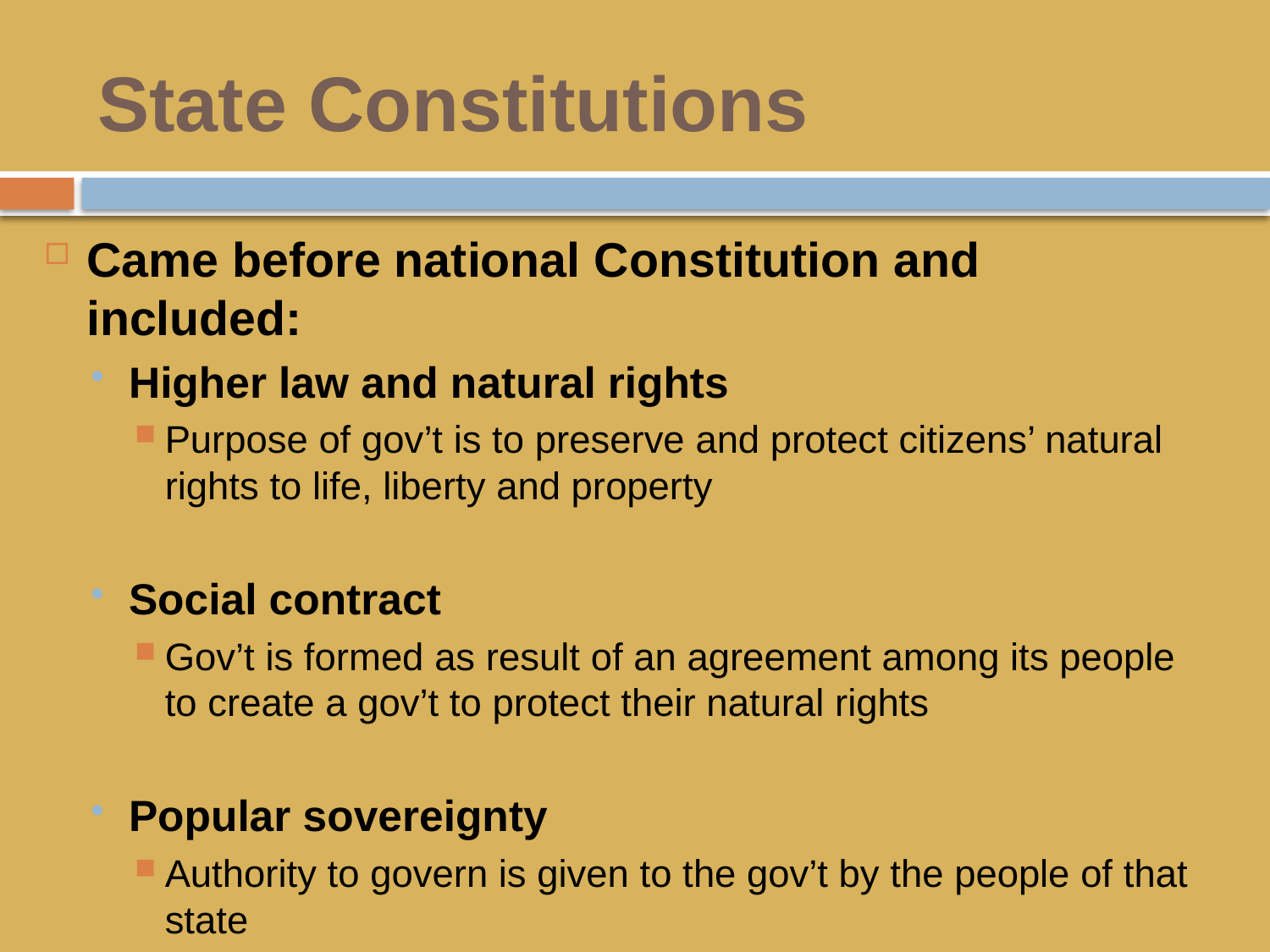

# State Constitutions
Came before national Constitution and included:
Higher law and natural rights
Purpose of gov’t is to preserve and protect citizens’ natural rights to life, liberty and property

Social contract
Gov’t is formed as result of an agreement among its people to create a gov’t to protect their natural rights

Popular sovereignty
Authority to govern is given to the gov’t by the people of that state